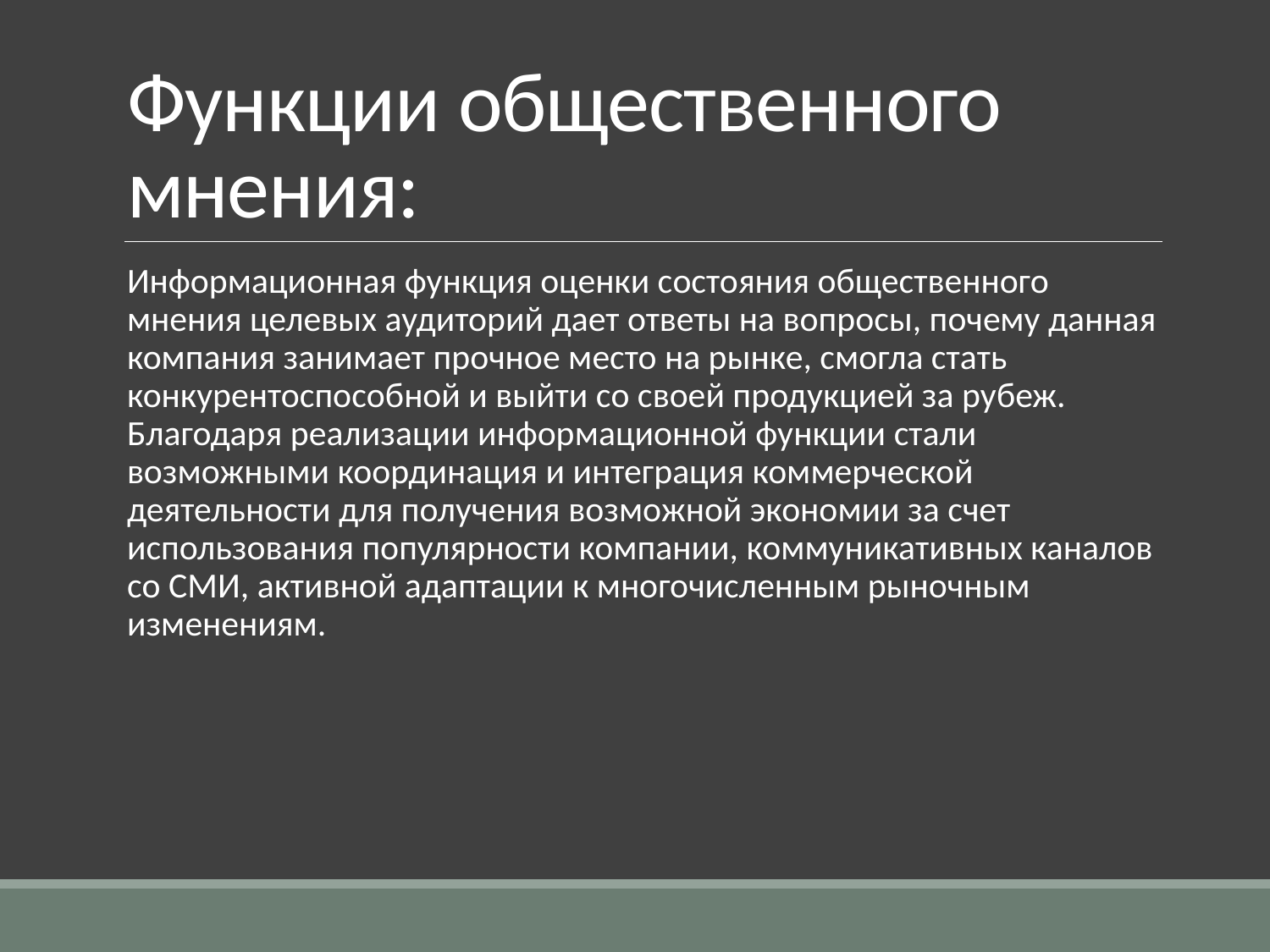

# Функции общественного мнения:
Информационная функция оценки состояния общественного мнения целевых аудиторий дает ответы на вопросы, почему данная компания занимает прочное место на рынке, смогла стать конкурентоспособной и выйти со своей продукцией за рубеж. Благодаря реализации информационной функции стали возможными координация и интеграция коммерческой деятельности для получения возможной экономии за счет использования популярности компании, коммуникативных каналов со СМИ, активной адаптации к многочисленным рыночным изменениям.